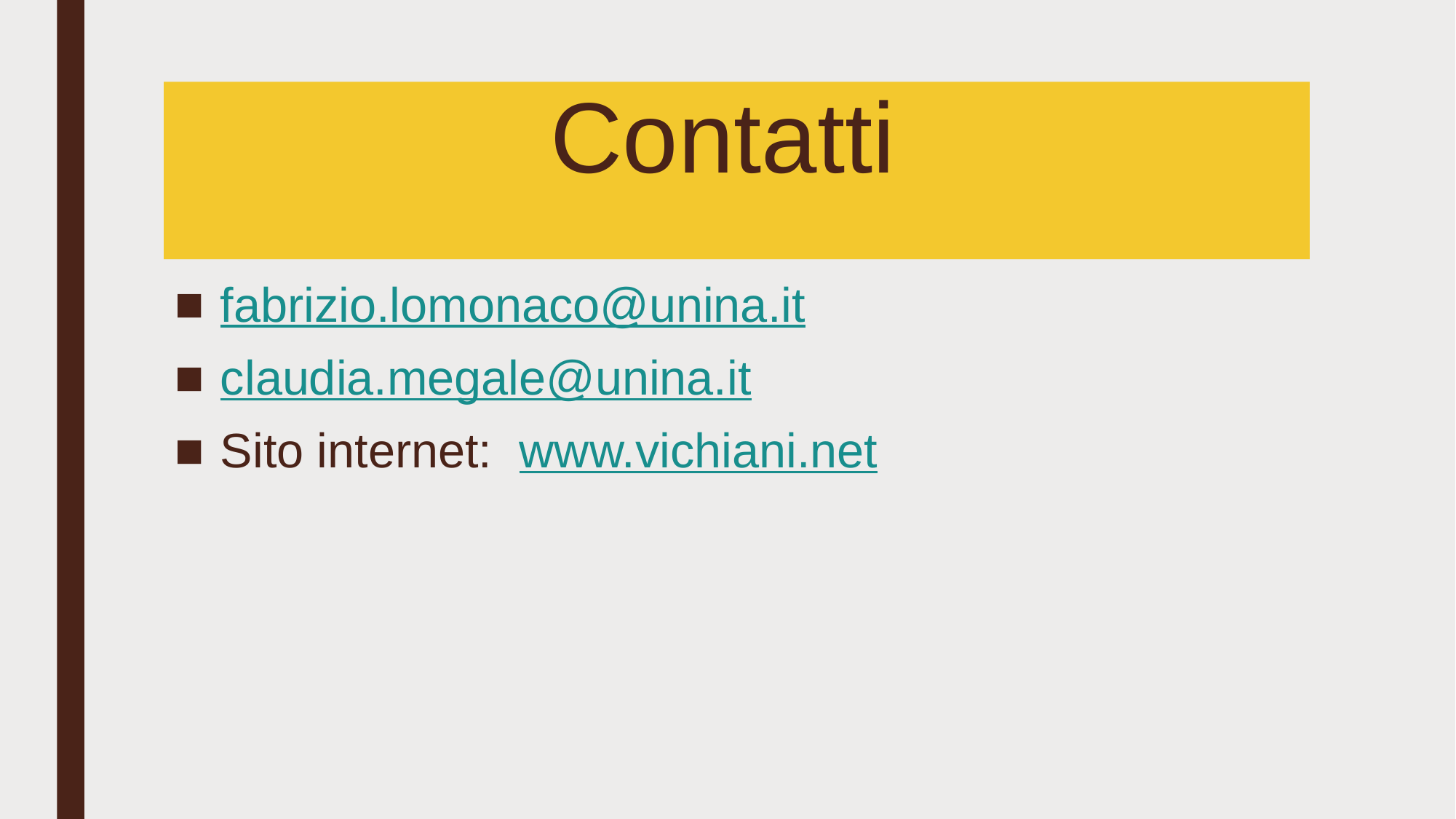

# Contatti
fabrizio.lomonaco@unina.it
claudia.megale@unina.it
Sito internet:  www.vichiani.net